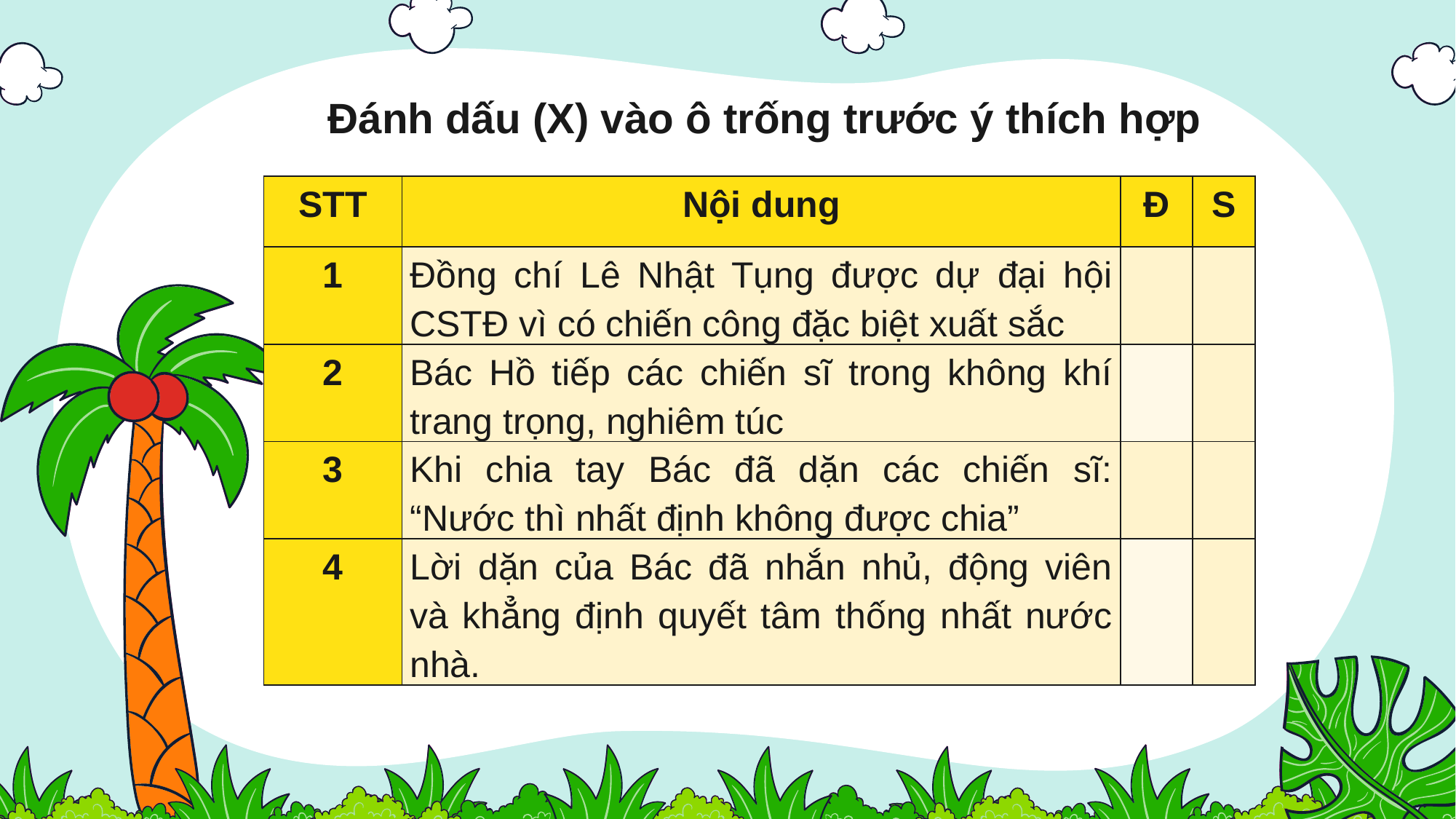

Đánh dấu (X) vào ô trống trước ý thích hợp
| STT | Nội dung | Đ | S |
| --- | --- | --- | --- |
| 1 | Đồng chí Lê Nhật Tụng được dự đại hội CSTĐ vì có chiến công đặc biệt xuất sắc |  |  |
| 2 | Bác Hồ tiếp các chiến sĩ trong không khí trang trọng, nghiêm túc |  |  |
| 3 | Khi chia tay Bác đã dặn các chiến sĩ: “Nước thì nhất định không được chia” |  |  |
| 4 | Lời dặn của Bác đã nhắn nhủ, động viên và khẳng định quyết tâm thống nhất nước nhà. |  |  |